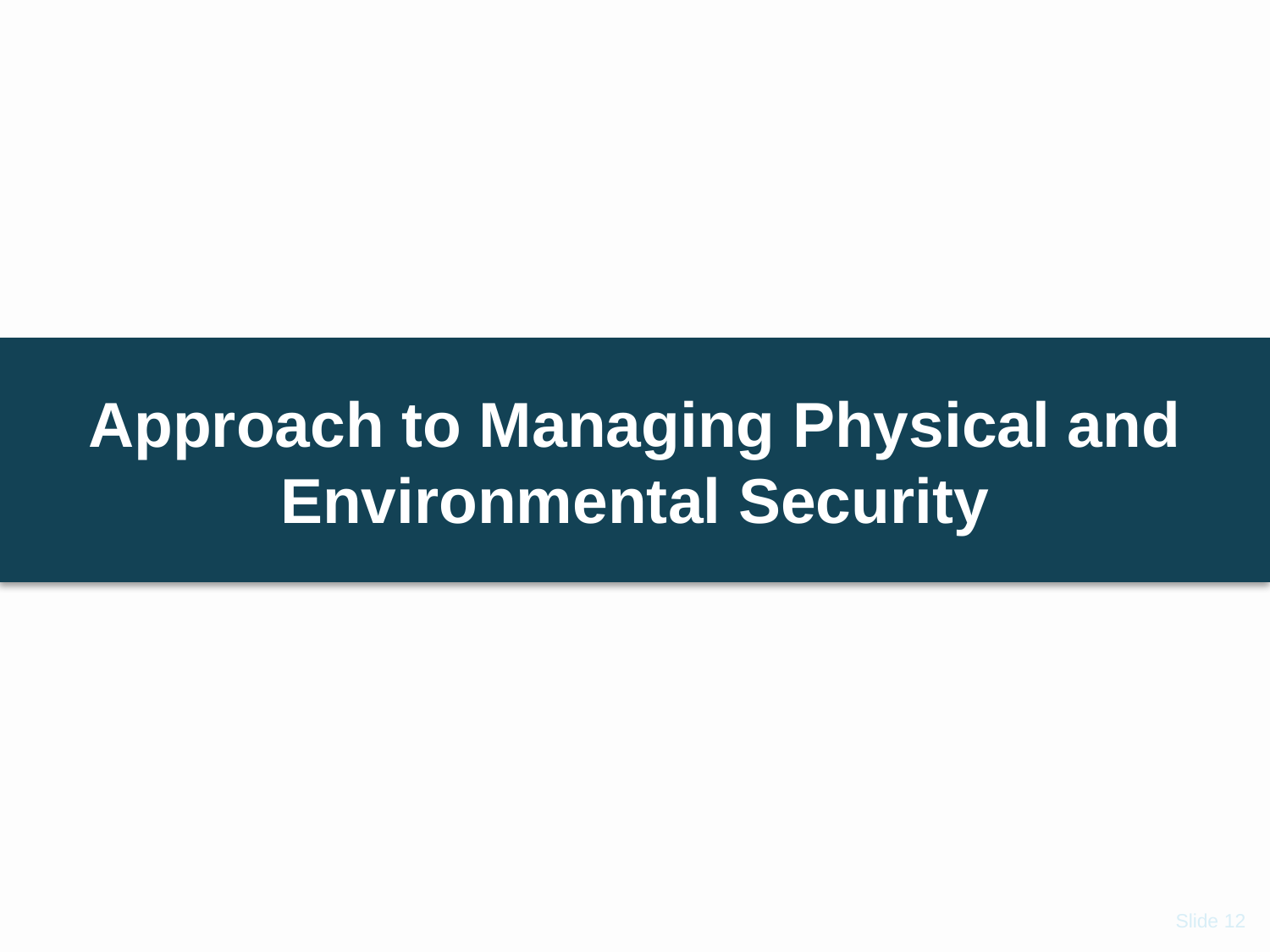

Approach to Managing Physical and Environmental Security

Slide 12